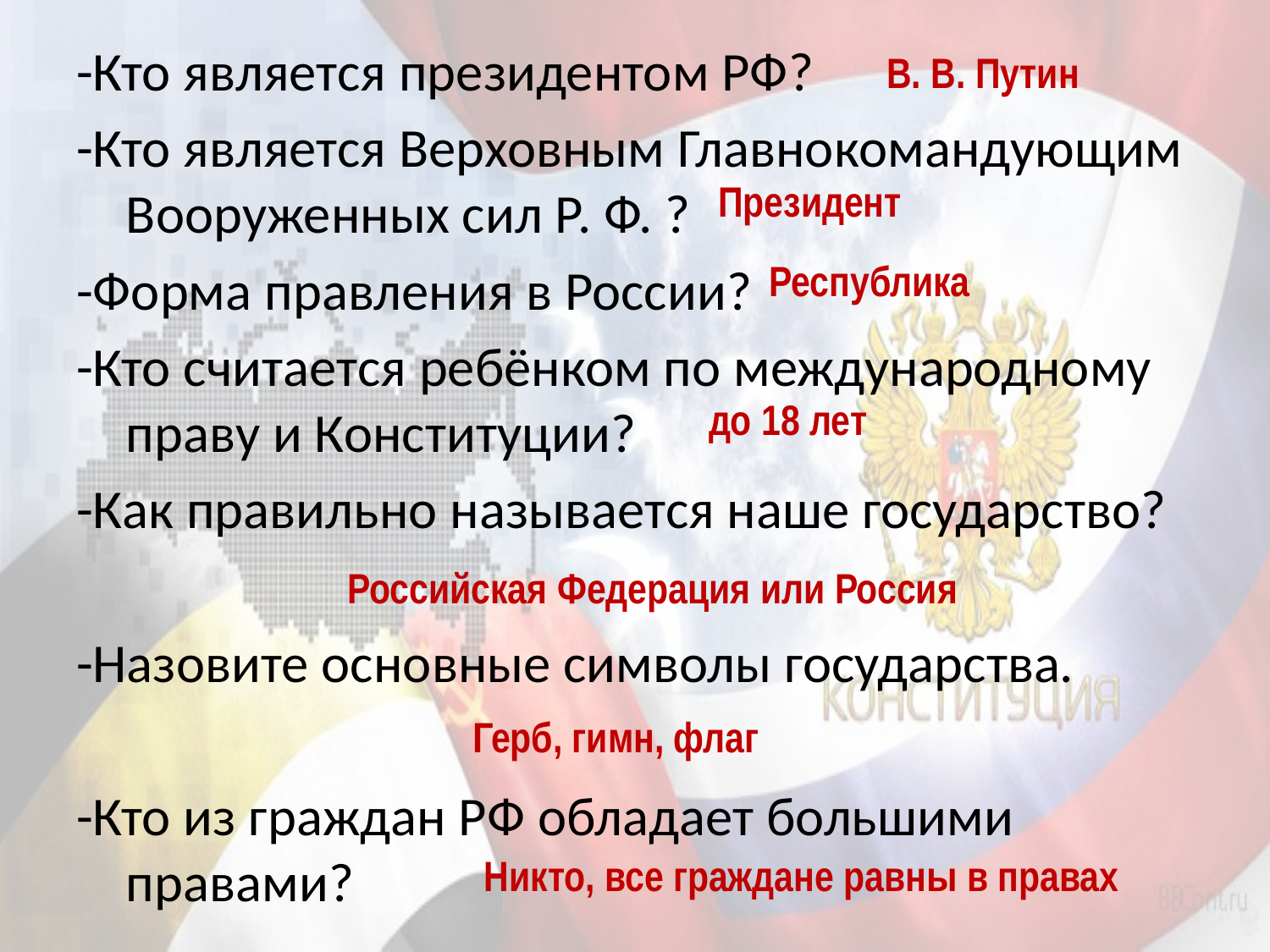

-Кто является президентом РФ?
-Кто является Верховным Главнокомандующим Вооруженных сил Р. Ф. ?
-Форма правления в России?
-Кто считается ребёнком по международному праву и Конституции?
-Как правильно называется наше государство?

-Назовите основные символы государства.

-Кто из граждан РФ обладает большими правами?

В. В. Путин
Президент
Республика
до 18 лет
Российская Федерация или Россия
Герб, гимн, флаг
Никто, все граждане равны в правах